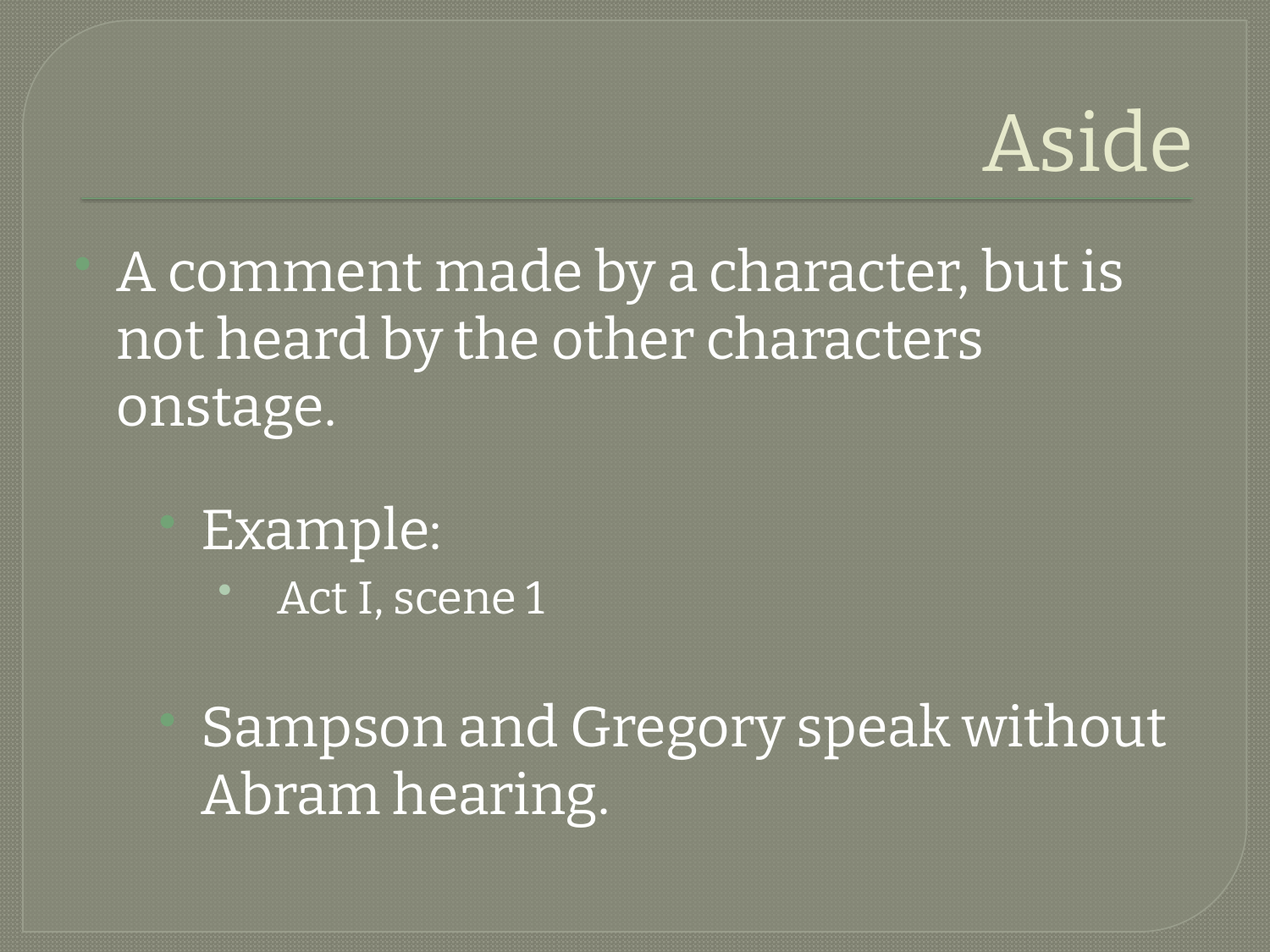

# Aside
A comment made by a character, but is not heard by the other characters onstage.
Example:
   Act I, scene 1

Sampson and Gregory speak without Abram hearing.